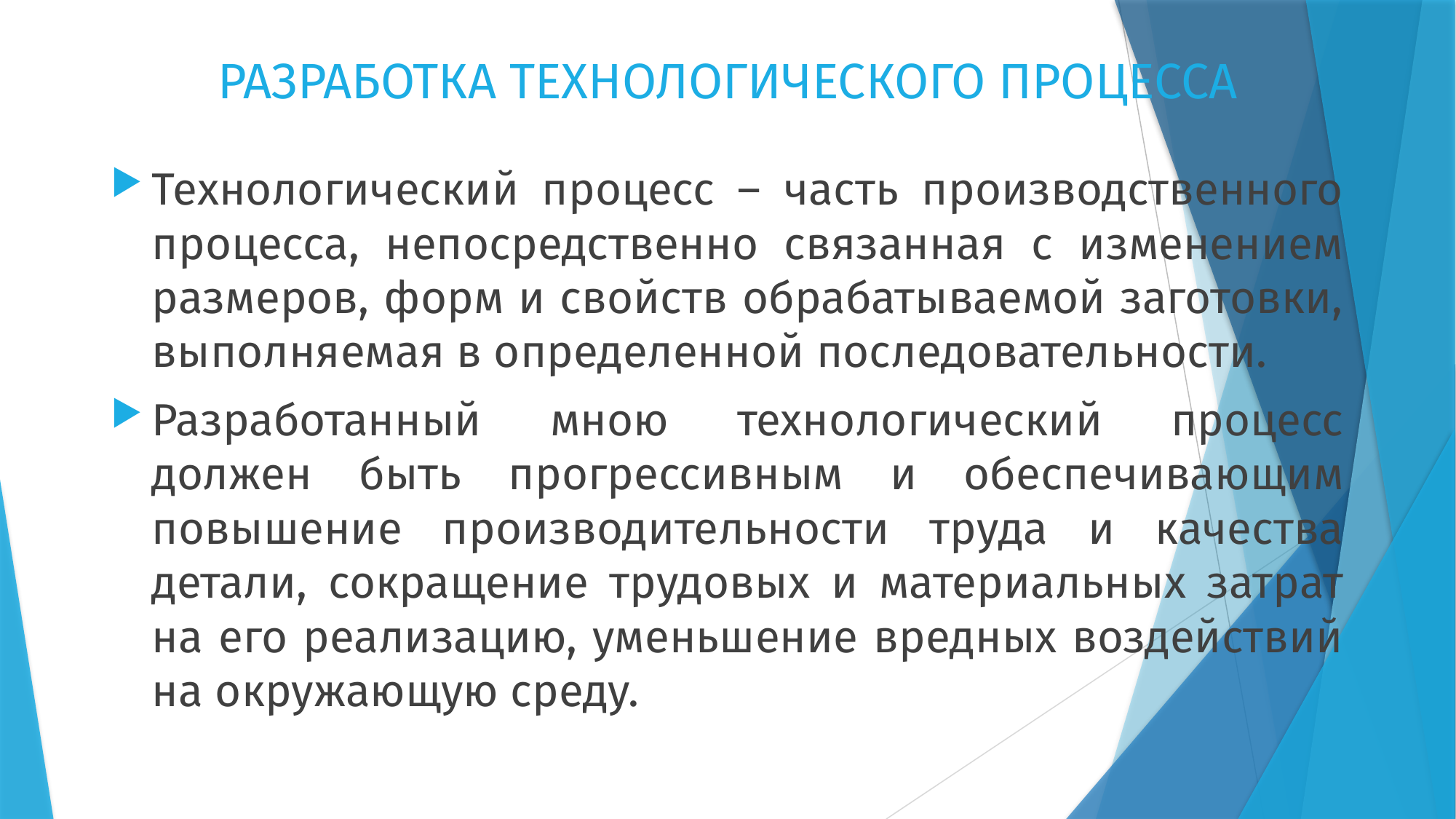

# РАЗРАБОТКА ТЕХНОЛОГИЧЕСКОГО ПРОЦЕССА
Технологический процесс – часть производственного процесса, непосредственно связанная с изменением размеров, форм и свойств обрабатываемой заготовки, выполняемая в определенной последовательности.
Разработанный мною технологический процесс должен быть прогрессивным и обеспечивающим повышение производительности труда и качества детали, сокращение трудовых и материальных затрат на его реализацию, уменьшение вредных воздействий на окружающую среду.